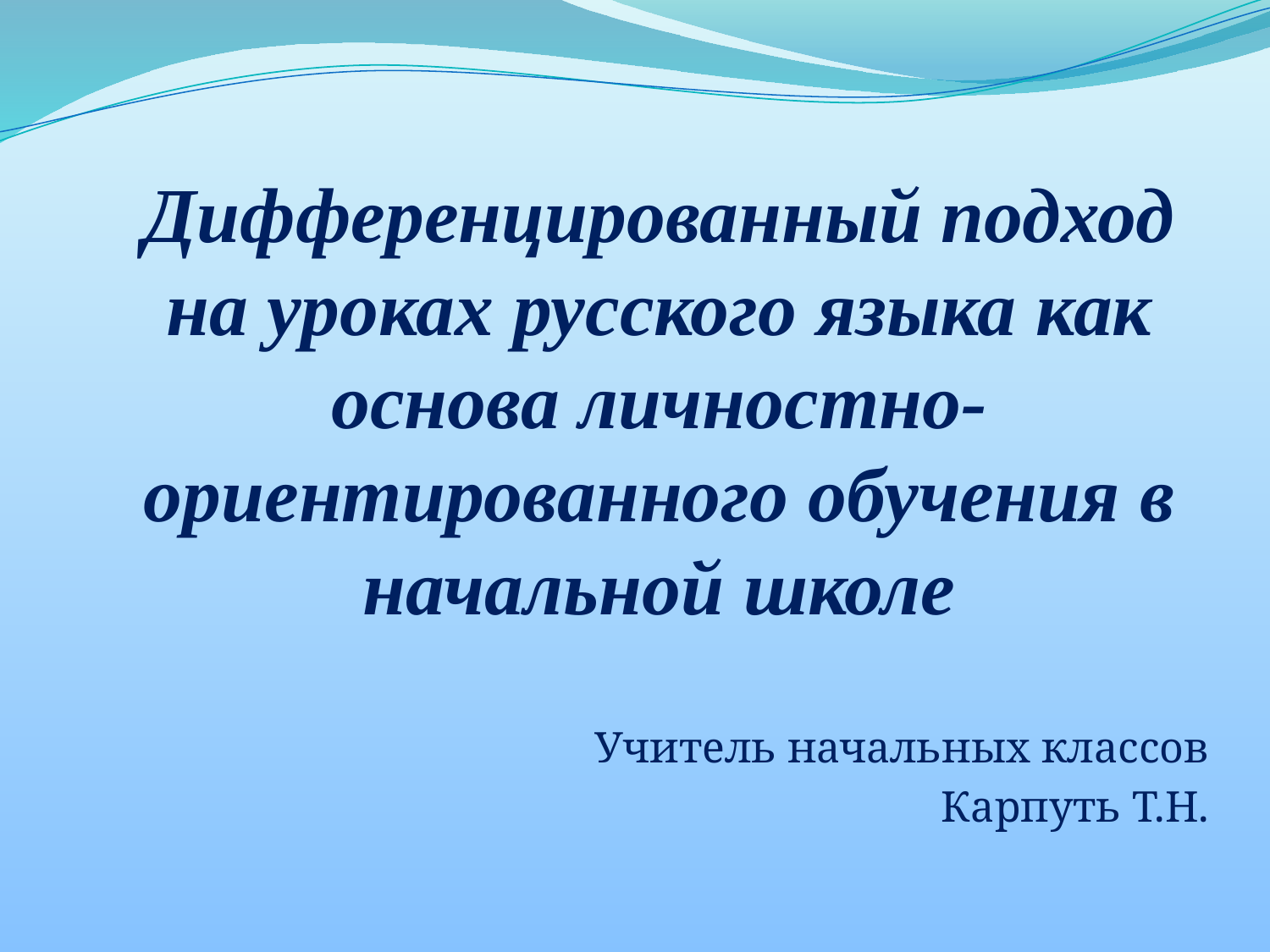

Дифференцированный подход на уроках русского языка как основа личностно- ориентированного обучения в начальной школе
Учитель начальных классов
Карпуть Т.Н.